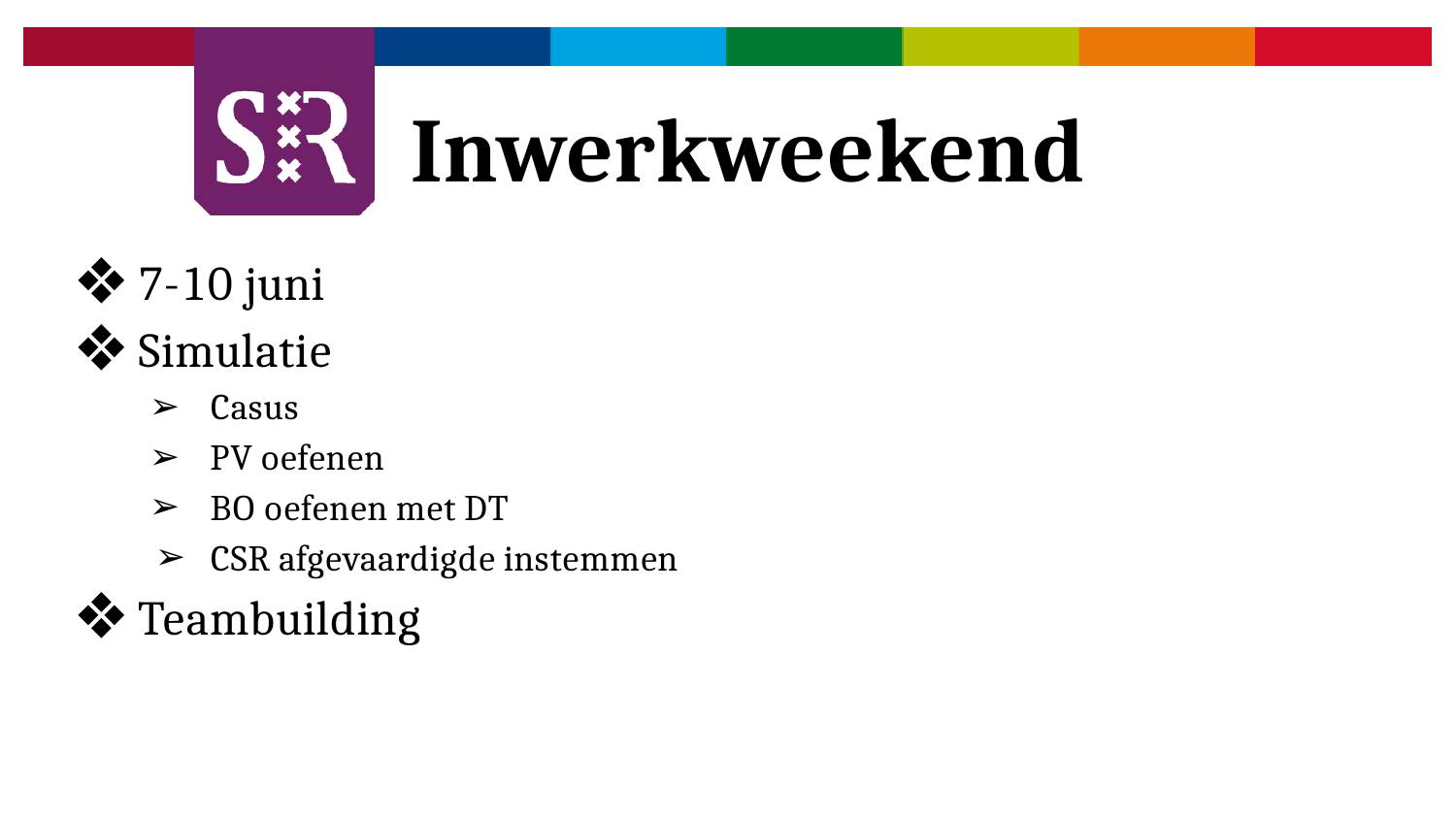

# Inwerkweekend
7-10 juni
Simulatie
Casus
PV oefenen
BO oefenen met DT
CSR afgevaardigde instemmen
Teambuilding